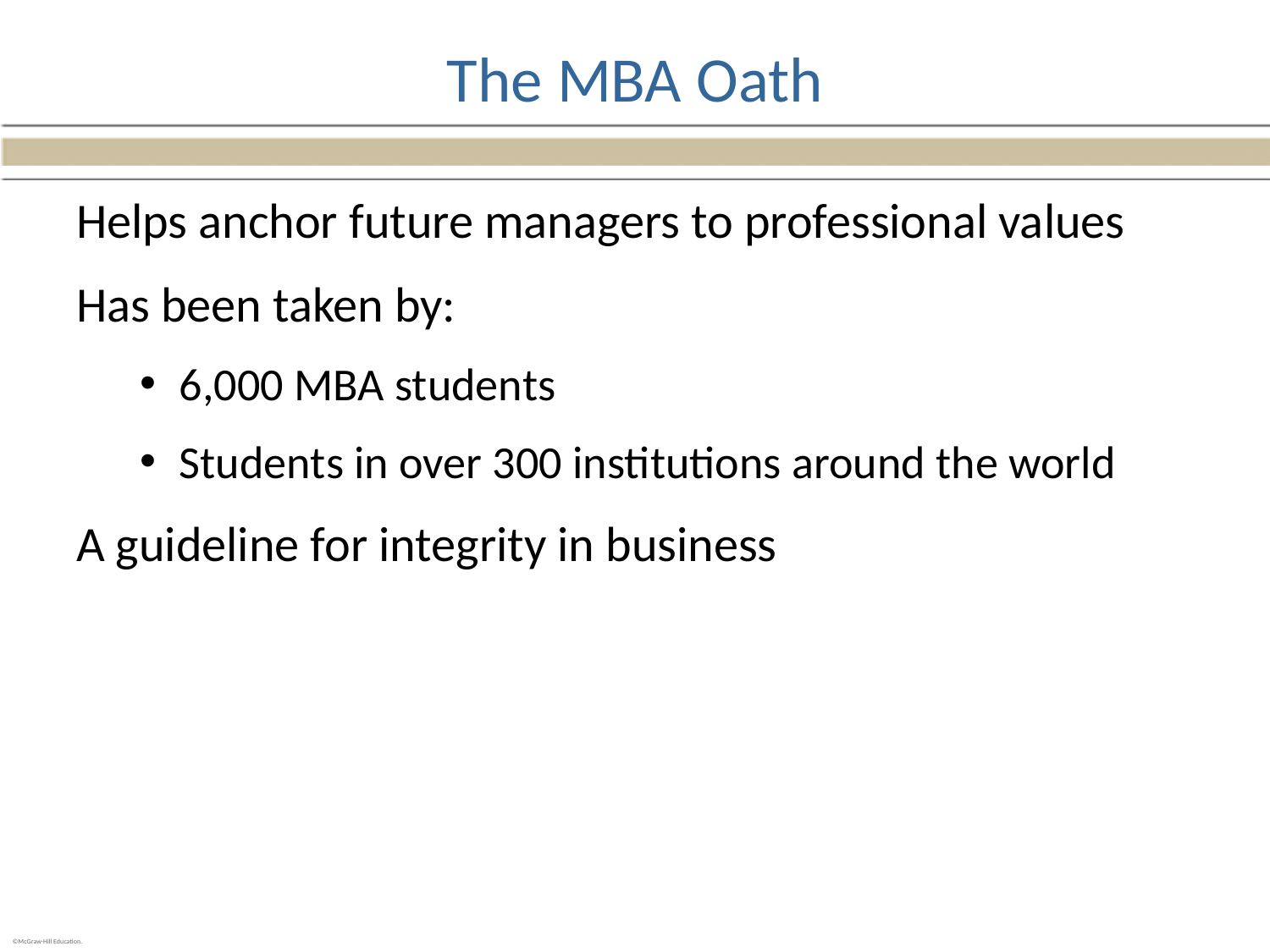

# The MBA Oath
Helps anchor future managers to professional values
Has been taken by:
6,000 MBA students
Students in over 300 institutions around the world
A guideline for integrity in business